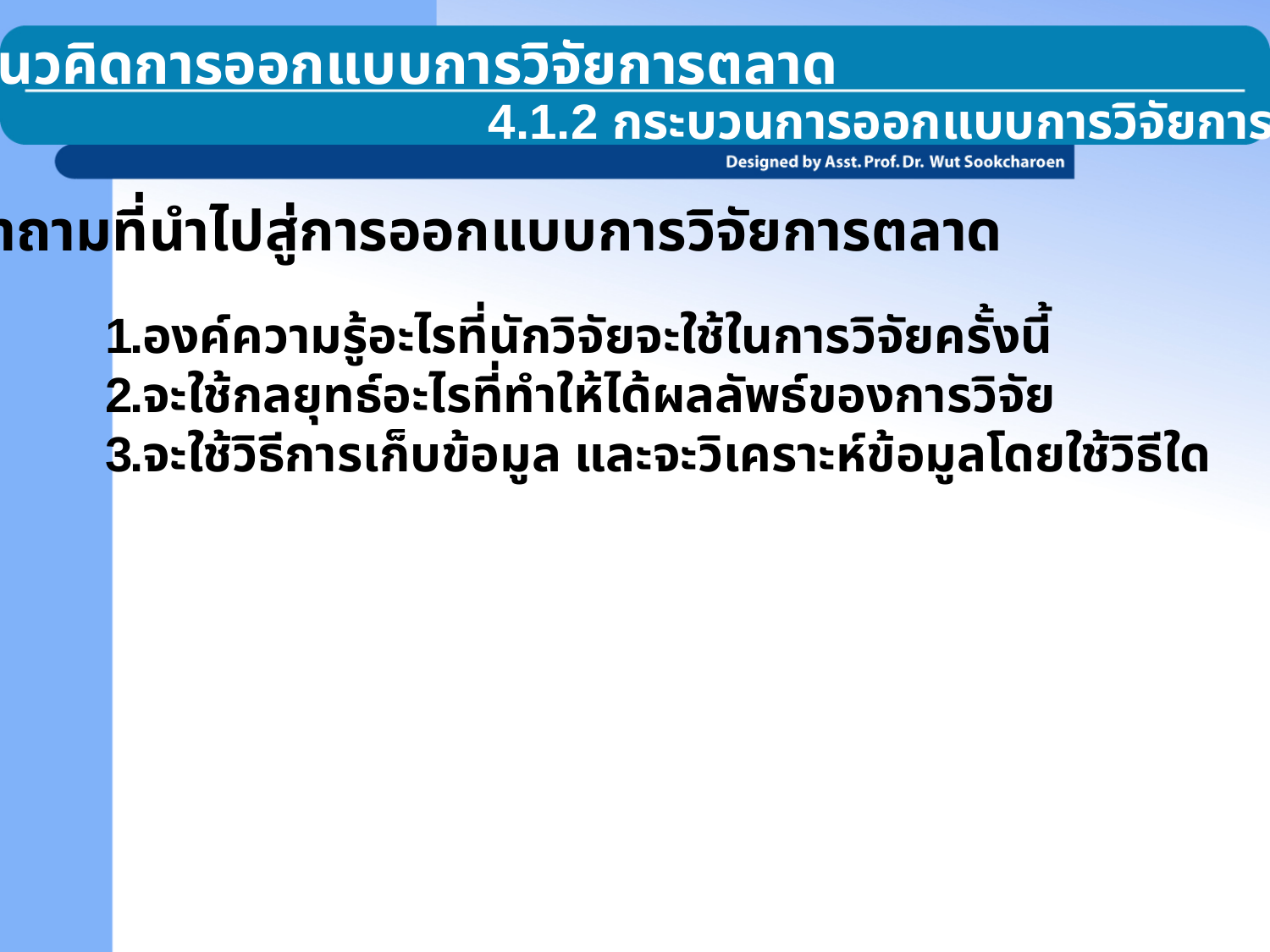

4.1 แนวคิดการออกแบบการวิจัยการตลาด
4.1.2 กระบวนการออกแบบการวิจัยการตลาด
คำถามที่นำไปสู่การออกแบบการวิจัยการตลาด
องค์ความรู้อะไรที่นักวิจัยจะใช้ในการวิจัยครั้งนี้
จะใช้กลยุทธ์อะไรที่ทําให้ได้ผลลัพธ์ของการวิจัย
จะใช้วิธีการเก็บข้อมูล และจะวิเคราะห์ข้อมูลโดยใช้วิธีใด